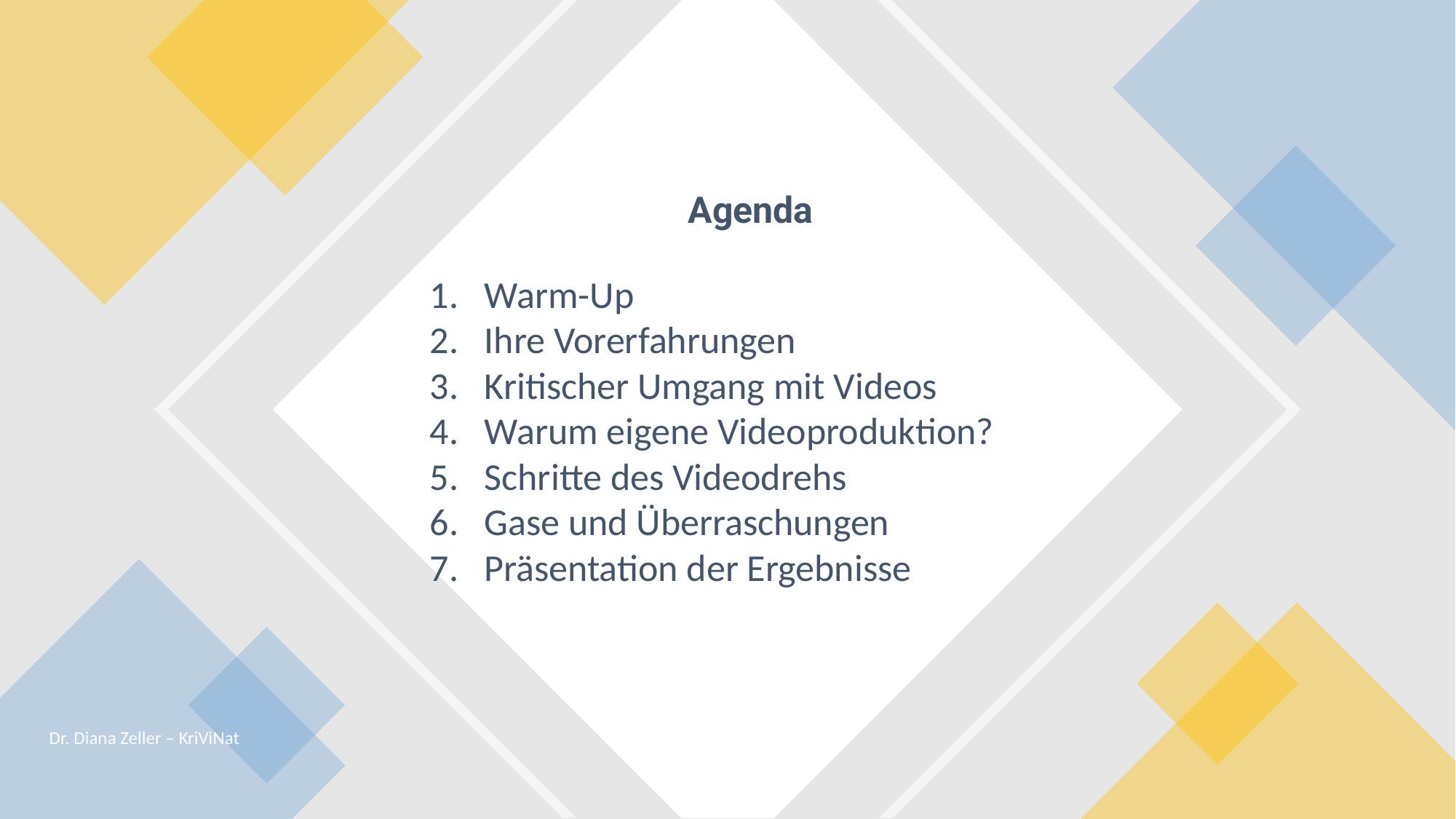

Agenda

Warm-Up
Ihre Vorerfahrungen
Kritischer Umgang mit Videos
Warum eigene Videoproduktion?
Schritte des Videodrehs
Gase und Überraschungen
Präsentation der Ergebnisse

Dr. Diana Zeller – KriViNat